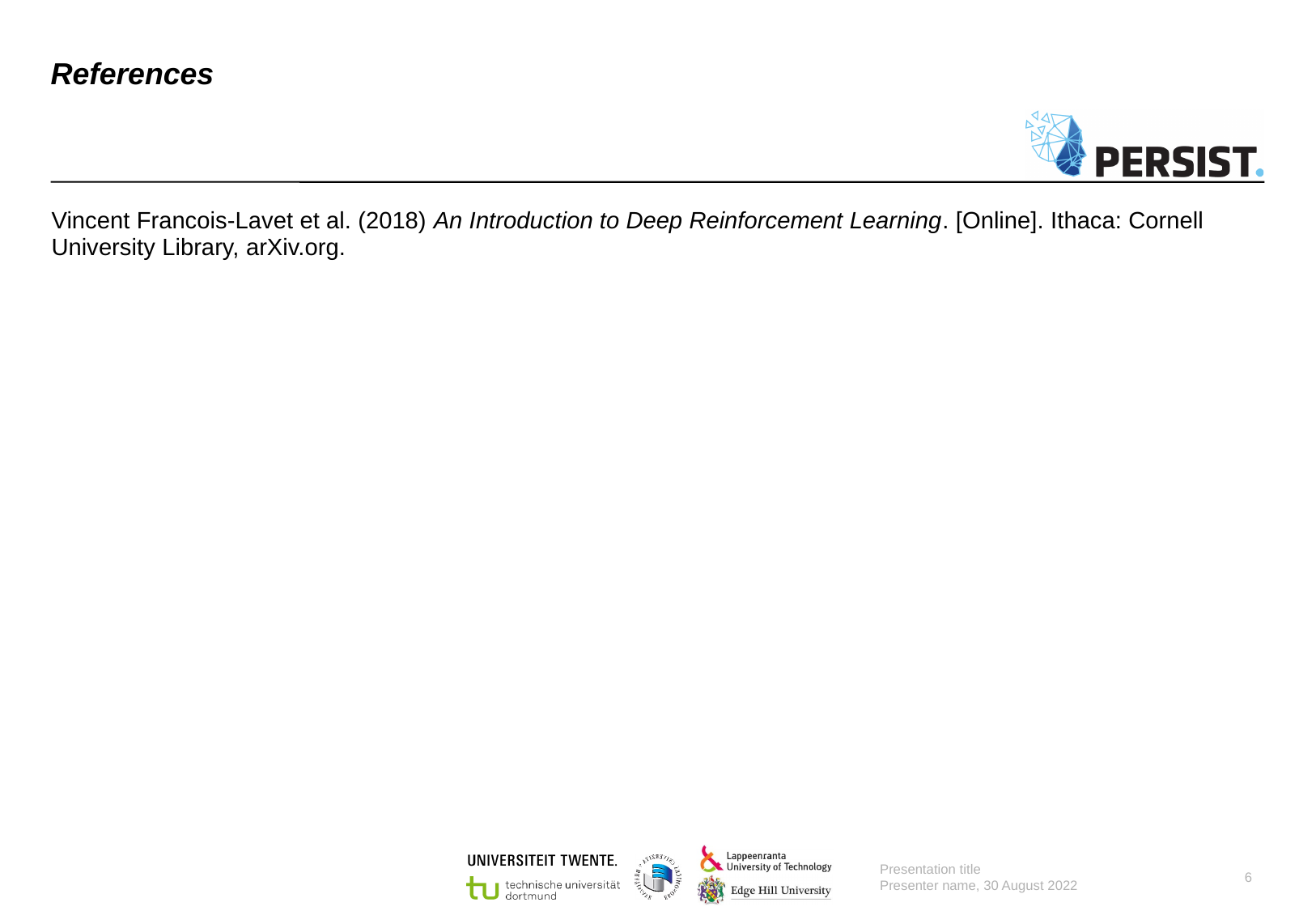

# References

Vincent Francois-Lavet et al. (2018) An Introduction to Deep Reinforcement Learning. [Online]. Ithaca: Cornell University Library, arXiv.org.

Presentation title
Presenter name, 30 August 2022
6